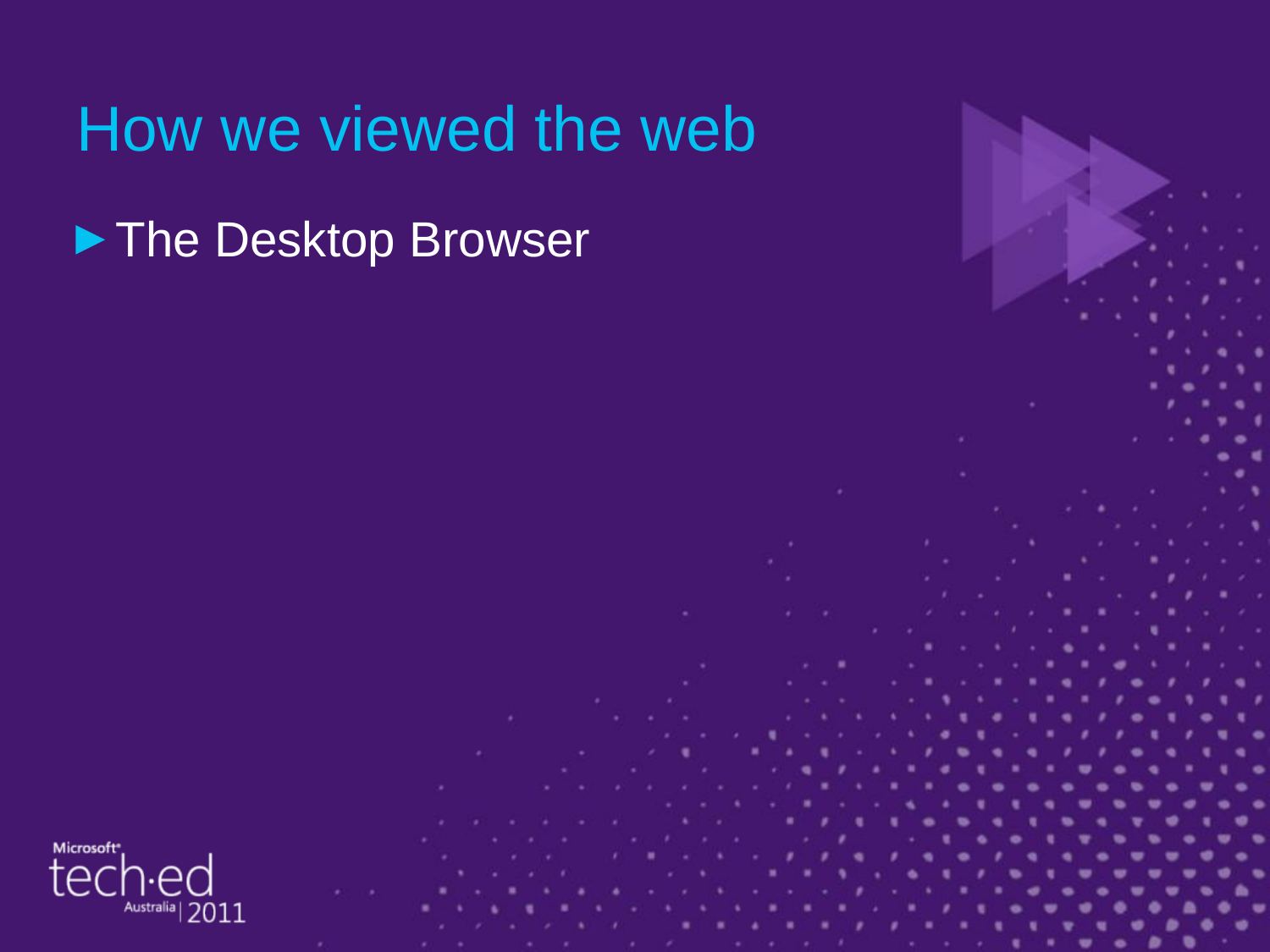

# How we viewed the web
The Desktop Browser